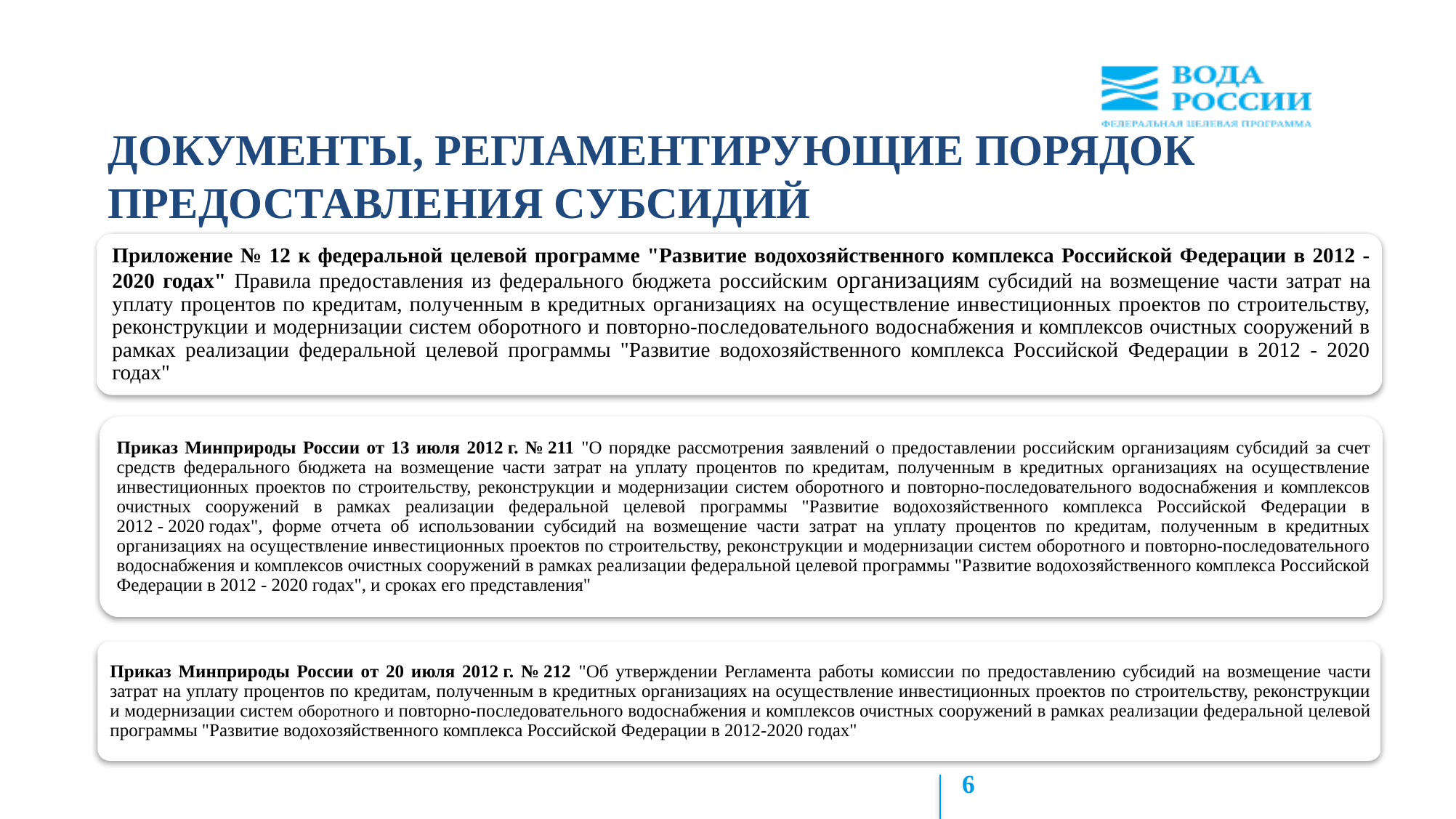

# Документы, РЕГЛАМЕНТИРУЮЩИЕ ПОРЯДОК ПРЕДОСТАВЛЕНИЯ СУБСИДИЙ
Приложение № 12 к федеральной целевой программе "Развитие водохозяйственного комплекса Российской Федерации в 2012 - 2020 годах" Правила предоставления из федерального бюджета российским организациям субсидий на возмещение части затрат на уплату процентов по кредитам, полученным в кредитных организациях на осуществление инвестиционных проектов по строительству, реконструкции и модернизации систем оборотного и повторно-последовательного водоснабжения и комплексов очистных сооружений в рамках реализации федеральной целевой программы "Развитие водохозяйственного комплекса Российской Федерации в 2012 - 2020 годах"
Приказ Минприроды России от 13 июля 2012 г. № 211 "О порядке рассмотрения заявлений о предоставлении российским организациям субсидий за счет средств федерального бюджета на возмещение части затрат на уплату процентов по кредитам, полученным в кредитных организациях на осуществление инвестиционных проектов по строительству, реконструкции и модернизации систем оборотного и повторно-последовательного водоснабжения и комплексов очистных сооружений в рамках реализации федеральной целевой программы "Развитие водохозяйственного комплекса Российской Федерации в 2012 - 2020 годах", форме отчета об использовании субсидий на возмещение части затрат на уплату процентов по кредитам, полученным в кредитных организациях на осуществление инвестиционных проектов по строительству, реконструкции и модернизации систем оборотного и повторно-последовательного водоснабжения и комплексов очистных сооружений в рамках реализации федеральной целевой программы "Развитие водохозяйственного комплекса Российской Федерации в 2012 - 2020 годах", и сроках его представления"
Приказ Минприроды России от 20 июля 2012 г. № 212 "Об утверждении Регламента работы комиссии по предоставлению субсидий на возмещение части затрат на уплату процентов по кредитам, полученным в кредитных организациях на осуществление инвестиционных проектов по строительству, реконструкции и модернизации систем оборотного и повторно-последовательного водоснабжения и комплексов очистных сооружений в рамках реализации федеральной целевой программы "Развитие водохозяйственного комплекса Российской Федерации в 2012-2020 годах"
6